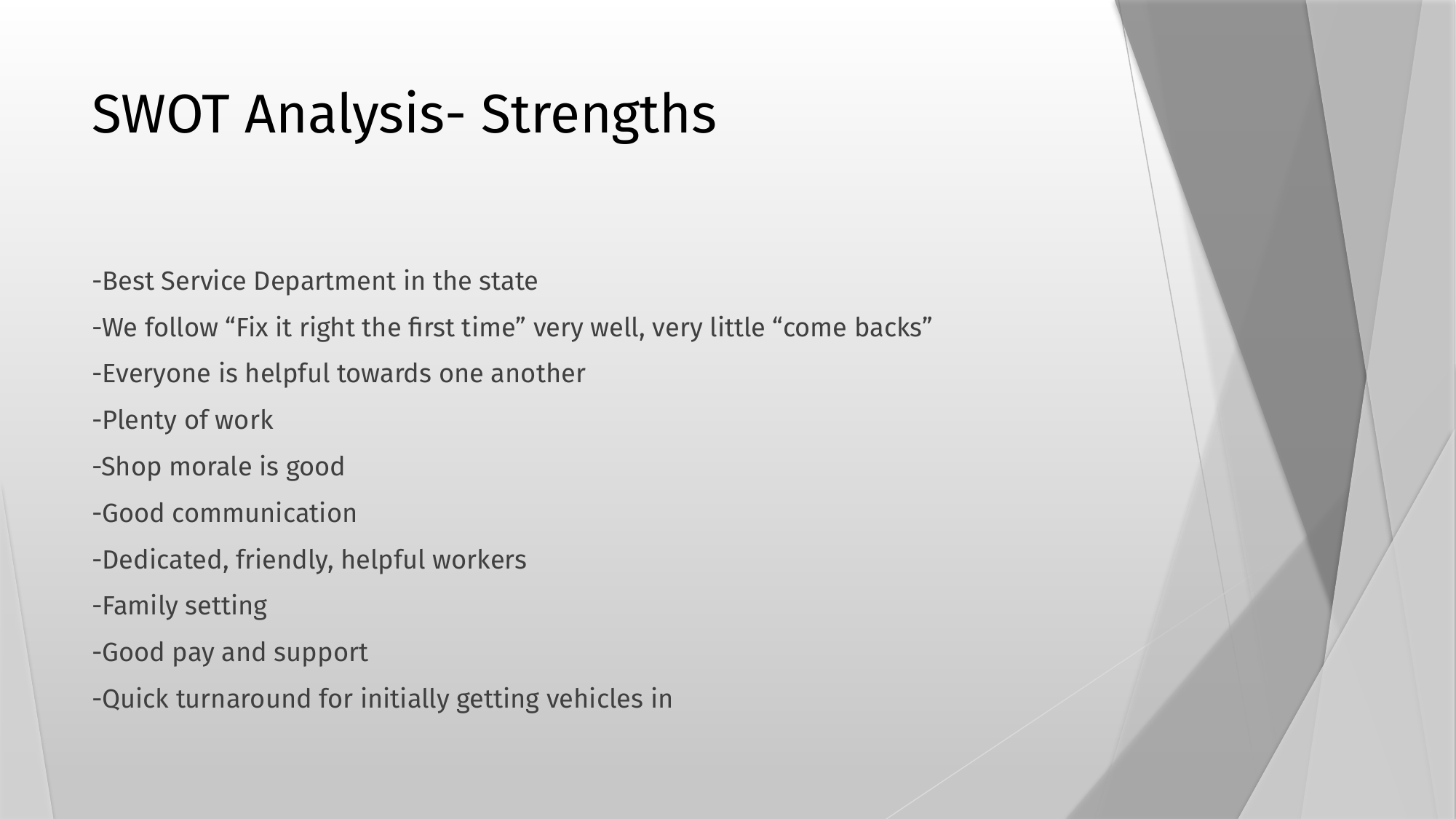

# SWOT Analysis- Strengths
-Best Service Department in the state
-We follow “Fix it right the first time” very well, very little “come backs”
-Everyone is helpful towards one another
-Plenty of work
-Shop morale is good
-Good communication
-Dedicated, friendly, helpful workers
-Family setting
-Good pay and support
-Quick turnaround for initially getting vehicles in